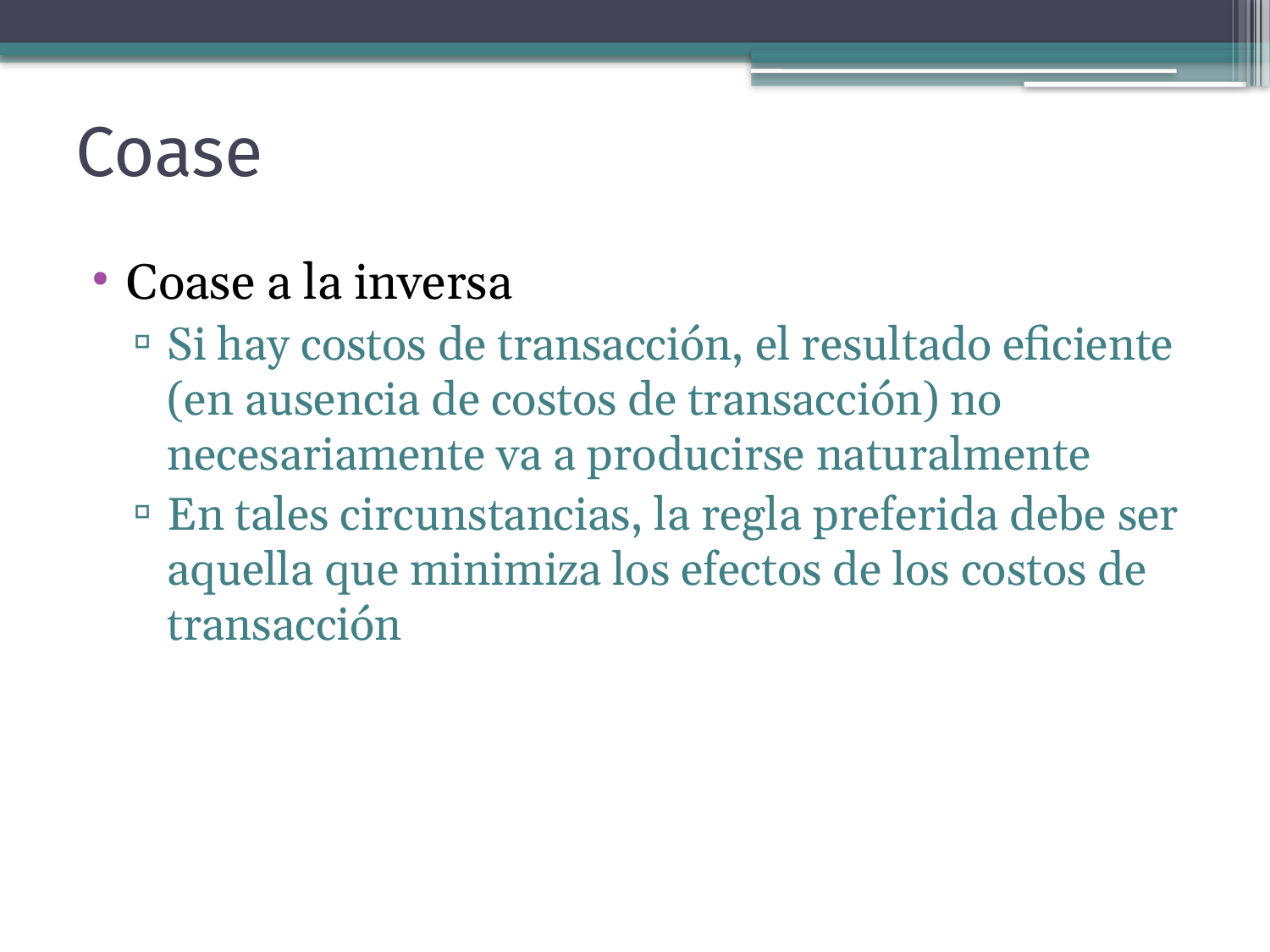

# Coase
Coase a la inversa
Si hay costos de transacción, el resultado eficiente (en ausencia de costos de transacción) no necesariamente va a producirse naturalmente
En tales circunstancias, la regla preferida debe ser aquella que minimiza los efectos de los costos de transacción